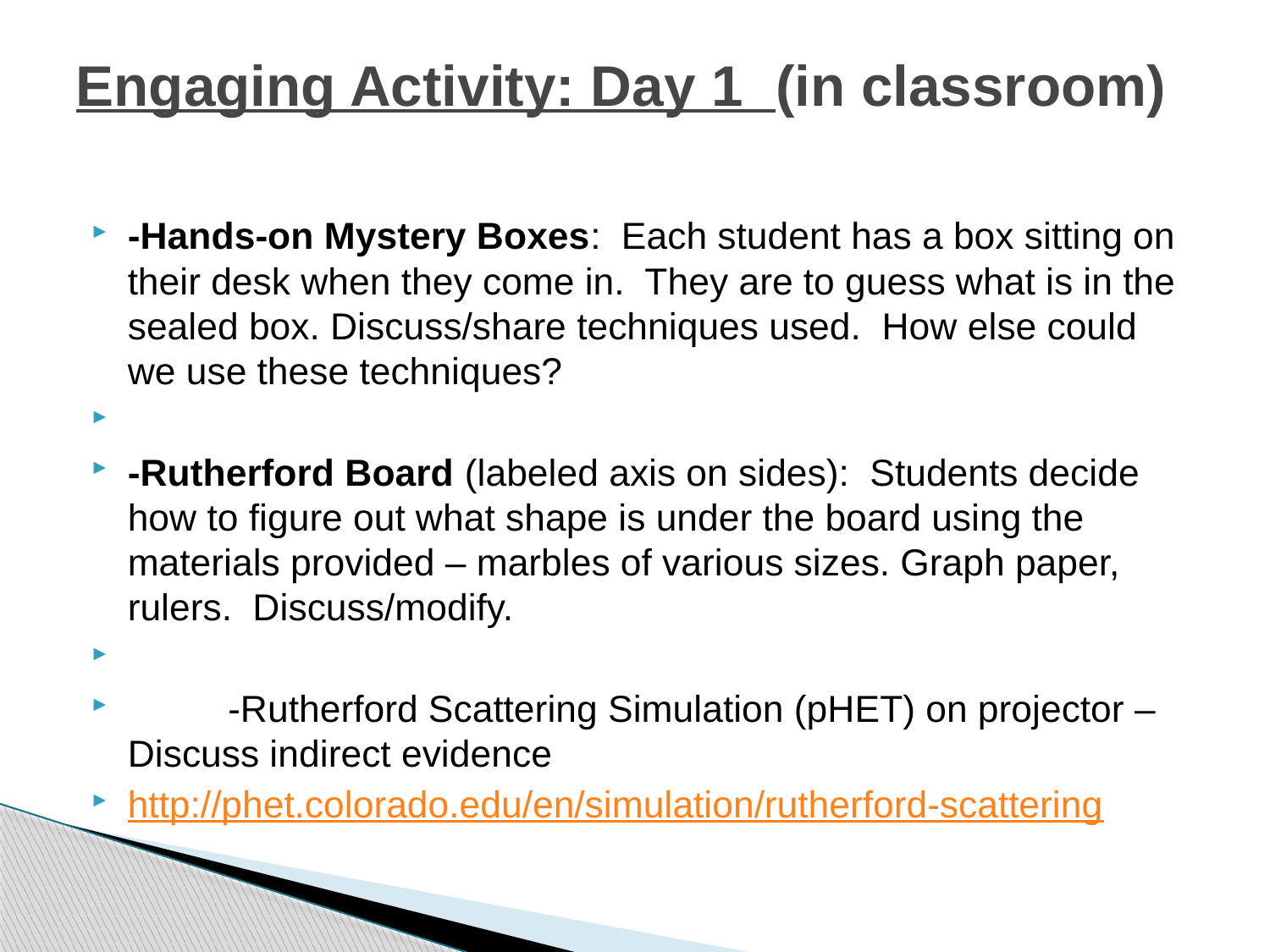

# Engaging Activity: Day 1  (in classroom)
-Hands-on Mystery Boxes:  Each student has a box sitting on their desk when they come in.  They are to guess what is in the sealed box. Discuss/share techniques used.  How else could we use these techniques?

-Rutherford Board (labeled axis on sides):  Students decide how to figure out what shape is under the board using the materials provided – marbles of various sizes. Graph paper, rulers.  Discuss/modify.

	-Rutherford Scattering Simulation (pHET) on projector – Discuss indirect evidence
http://phet.colorado.edu/en/simulation/rutherford-scattering